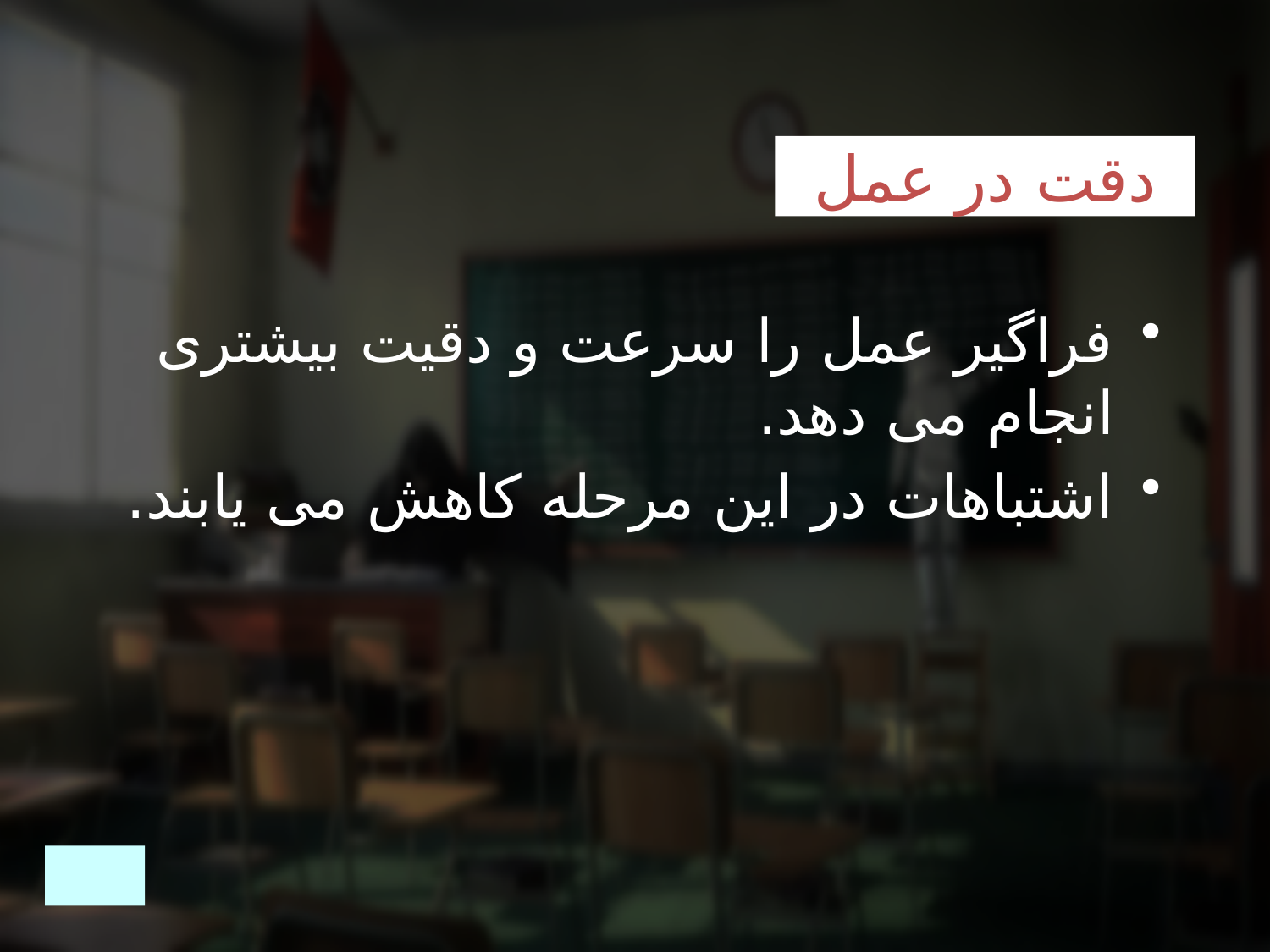

دقت در عمل
فراگیر عمل را سرعت و دقیت بیشتری انجام می دهد.
اشتباهات در این مرحله کاهش می یابند.